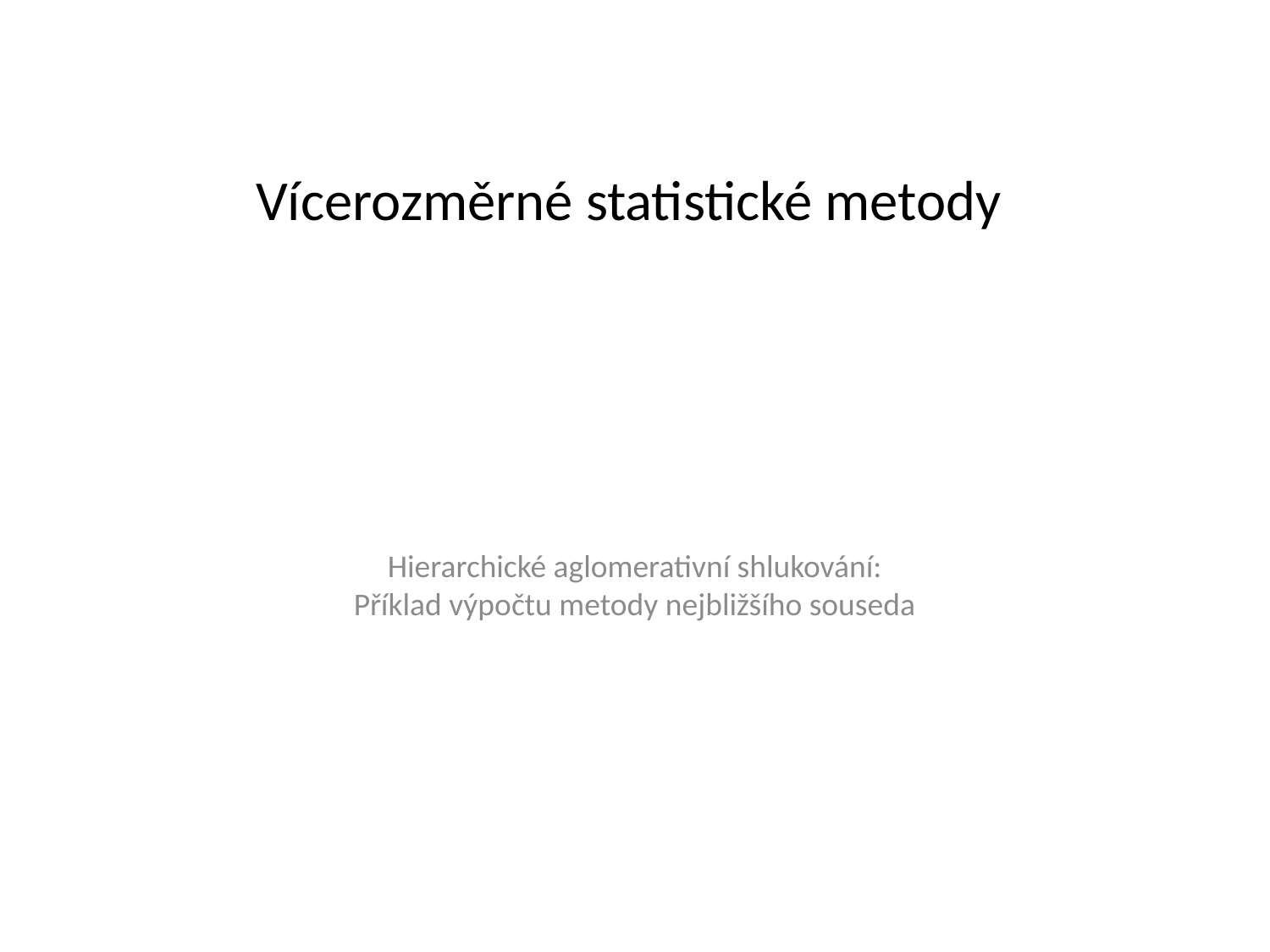

# Vícerozměrné statistické metody
Hierarchické aglomerativní shlukování:
Příklad výpočtu metody nejbližšího souseda